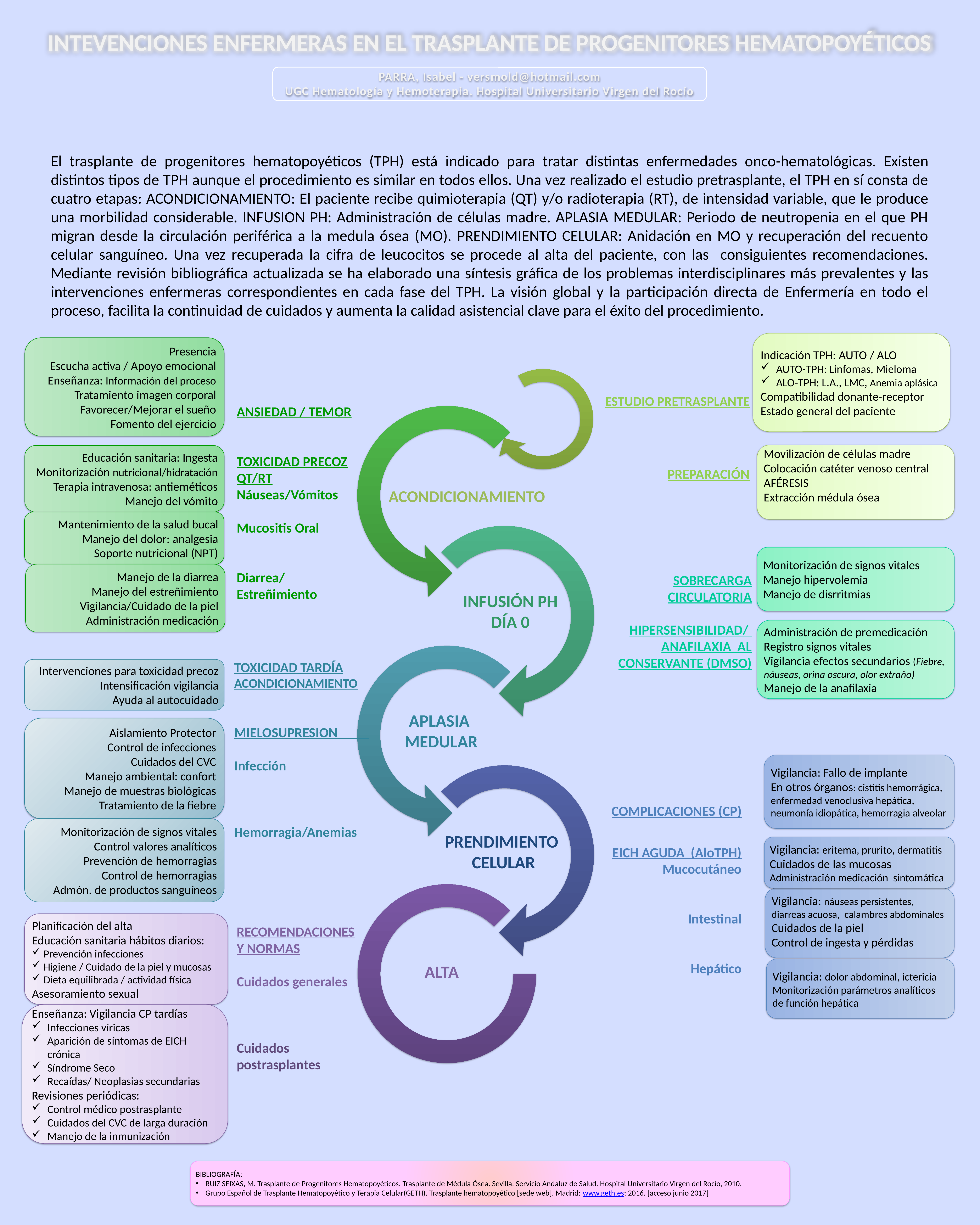

INTEVENCIONES ENFERMERAS EN EL TRASPLANTE DE PROGENITORES HEMATOPOYÉTICOS

PARRA, Isabel - versmold@hotmail.com
UGC Hematología y Hemoterapia. Hospital Universitario Virgen del Rocío

El trasplante de progenitores hematopoyéticos (TPH) está indicado para tratar distintas enfermedades onco-hematológicas. Existen distintos tipos de TPH aunque el procedimiento es similar en todos ellos. Una vez realizado el estudio pretrasplante, el TPH en sí consta de cuatro etapas: ACONDICIONAMIENTO: El paciente recibe quimioterapia (QT) y/o radioterapia (RT), de intensidad variable, que le produce una morbilidad considerable. INFUSION PH: Administración de células madre. APLASIA MEDULAR: Periodo de neutropenia en el que PH migran desde la circulación periférica a la medula ósea (MO). PRENDIMIENTO CELULAR: Anidación en MO y recuperación del recuento celular sanguíneo. Una vez recuperada la cifra de leucocitos se procede al alta del paciente, con las  consiguientes recomendaciones. Mediante revisión bibliográfica actualizada se ha elaborado una síntesis gráfica de los problemas interdisciplinares más prevalentes y las intervenciones enfermeras correspondientes en cada fase del TPH. La visión global y la participación directa de Enfermería en todo el proceso, facilita la continuidad de cuidados y aumenta la calidad asistencial clave para el éxito del procedimiento.
Indicación TPH: AUTO / ALO
AUTO-TPH: Linfomas, Mieloma
ALO-TPH: L.A., LMC, Anemia aplásica
Compatibilidad donante-receptor
Estado general del paciente
Presencia
Escucha activa / Apoyo emocional
Enseñanza: Información del proceso
Tratamiento imagen corporal
Favorecer/Mejorar el sueño
Fomento del ejercicio

ANSIEDAD / TEMOR

TOXICIDAD PRECOZ QT/RT
Náuseas/Vómitos

Mucositis Oral

Diarrea/
Estreñimiento

ESTUDIO PRETRASPLANTE

PREPARACIÓN
Movilización de células madre
Colocación catéter venoso central
AFÉRESIS
Extracción médula ósea

Educación sanitaria: Ingesta
Monitorización nutricional/hidratación
Terapia intravenosa: antieméticos
Manejo del vómito
acondicionamiento
Mantenimiento de la salud bucal
Manejo del dolor: analgesia
Soporte nutricional (NPT)
Monitorización de signos vitales
Manejo hipervolemia
Manejo de disrritmias
Manejo de la diarrea
Manejo del estreñimiento
Vigilancia/Cuidado de la piel
Administración medicación
SOBRECARGA CIRCULATORIA

HIPERSENSIBILIDAD/
ANAFILAXIA  AL CONSERVANTE (DMSO)
Infusión ph
Día 0
Administración de premedicación
Registro signos vitales
Vigilancia efectos secundarios (Fiebre, náuseas, orina oscura, olor extraño)
Manejo de la anafilaxia
TOXICIDAD TARDÍA
ACONDICIONAMIENTO

MIELOSUPRESION

Infección

Hemorragia/Anemias
Intervenciones para toxicidad precoz
Intensificación vigilancia
Ayuda al autocuidado
APLASIA
MEDULAR
Aislamiento Protector
Control de infecciones
Cuidados del CVC
Manejo ambiental: confort
Manejo de muestras biológicas
Tratamiento de la fiebre
Vigilancia: Fallo de implante
En otros órganos: cistitis hemorrágica, enfermedad venoclusiva hepática, neumonía idiopática, hemorragia alveolar

COMPLICACIONES (CP)

EICH AGUDA  (AloTPH)
Mucocutáneo

Intestinal

Hepático
Monitorización de signos vitales
Control valores analíticos
Prevención de hemorragias
Control de hemorragias
Admón. de productos sanguíneos
PRENDIMIENTO
 CELULAR
Vigilancia: eritema, prurito, dermatitis
Cuidados de las mucosas
Administración medicación  sintomática
Vigilancia: náuseas persistentes,  diarreas acuosa,  calambres abdominales
Cuidados de la piel
Control de ingesta y pérdidas
Planificación del alta
Educación sanitaria hábitos diarios:
Prevención infecciones
Higiene / Cuidado de la piel y mucosas
Dieta equilibrada / actividad física
Asesoramiento sexual

RECOMENDACIONES
Y NORMAS

Cuidados generales

Cuidados postrasplantes

ALTA
Vigilancia: dolor abdominal, ictericia
Monitorización parámetros analíticos de función hepática

Enseñanza: Vigilancia CP tardías
Infecciones víricas
Aparición de síntomas de EICH crónica
Síndrome Seco
Recaídas/ Neoplasias secundarias
Revisiones periódicas:
Control médico postrasplante
Cuidados del CVC de larga duración
Manejo de la inmunización

BIBLIOGRAFÍA:
RUIZ SEIXAS, M. Trasplante de Progenitores Hematopoyéticos. Trasplante de Médula Ósea. Sevilla. Servicio Andaluz de Salud. Hospital Universitario Virgen del Rocío, 2010.
Grupo Español de Trasplante Hematopoyético y Terapia Celular(GETH). Trasplante hematopoyético [sede web]. Madrid: www.geth.es; 2016. [acceso junio 2017]